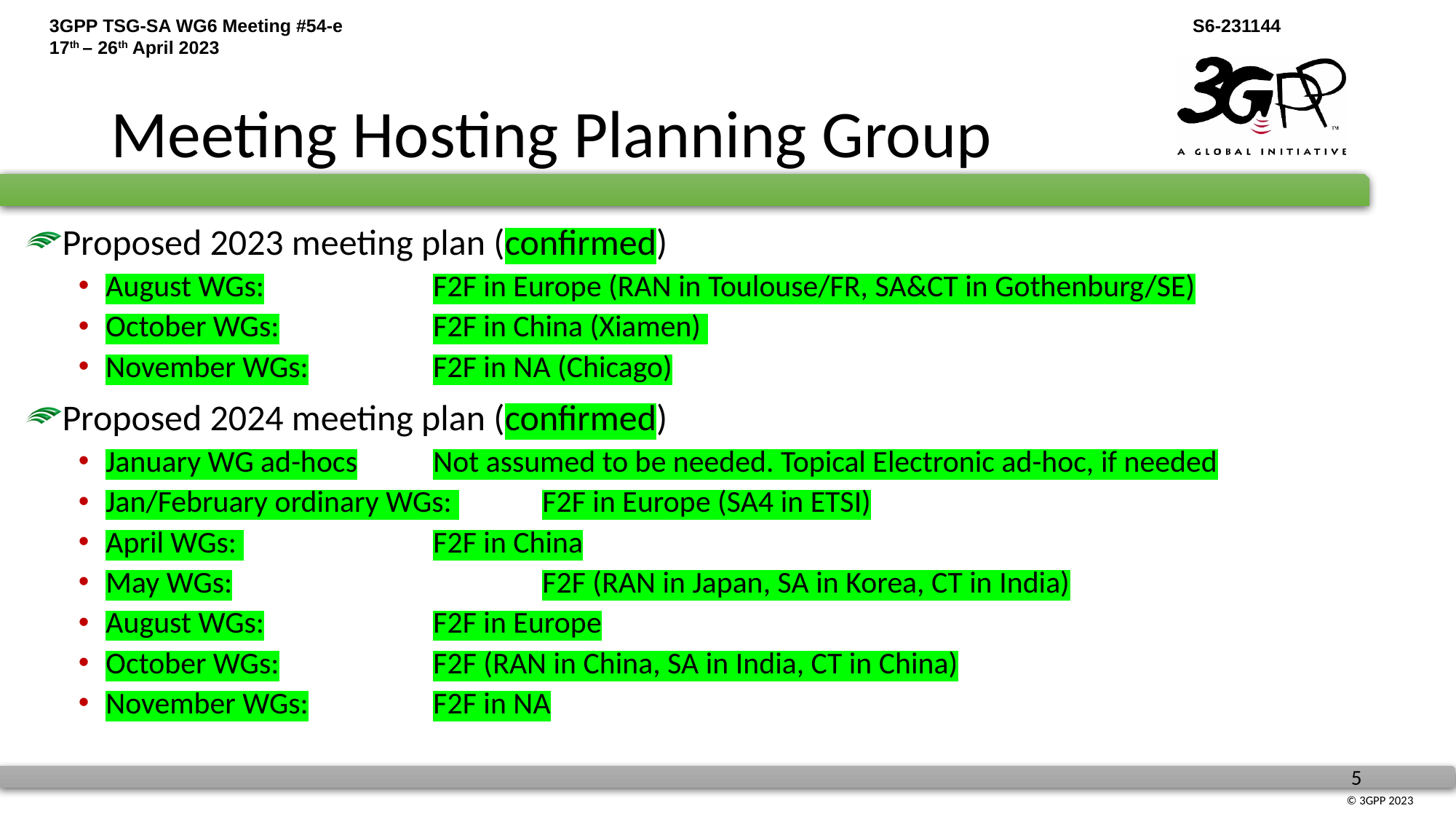

# Meeting Hosting Planning Group
Proposed 2023 meeting plan (confirmed)
August WGs:		F2F in Europe (RAN in Toulouse/FR, SA&CT in Gothenburg/SE)
October WGs:		F2F in China (Xiamen)
November WGs:		F2F in NA (Chicago)
Proposed 2024 meeting plan (confirmed)
January WG ad-hocs	Not assumed to be needed. Topical Electronic ad-hoc, if needed
Jan/February ordinary WGs: 	F2F in Europe (SA4 in ETSI)
April WGs: 		F2F in China
May WGs:			F2F (RAN in Japan, SA in Korea, CT in India)
August WGs:		F2F in Europe
October WGs:		F2F (RAN in China, SA in India, CT in China)
November WGs:		F2F in NA